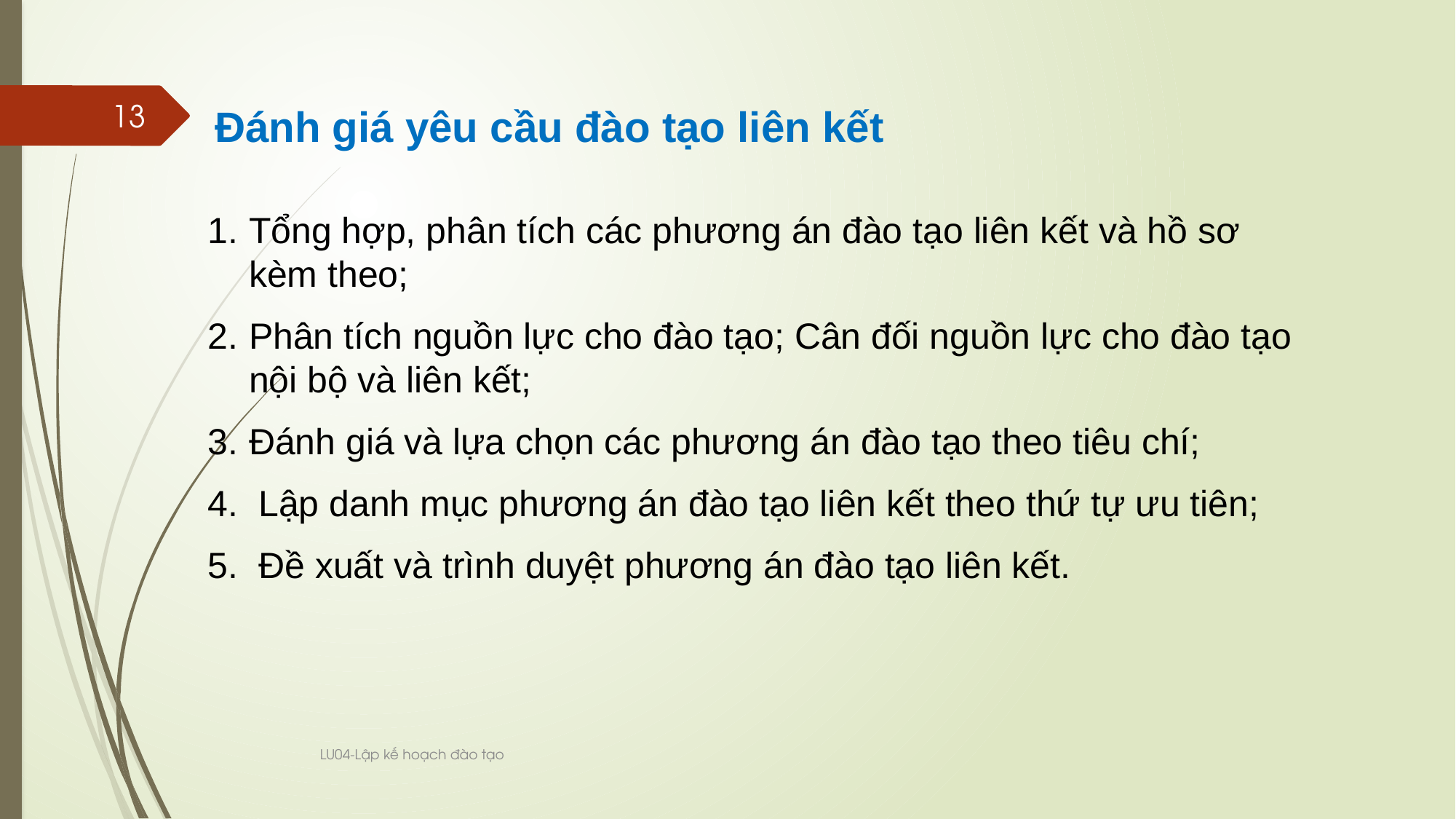

13
Đánh giá yêu cầu đào tạo liên kết
Tổng hợp, phân tích các phương án đào tạo liên kết và hồ sơ kèm theo;
Phân tích nguồn lực cho đào tạo; Cân đối nguồn lực cho đào tạo nội bộ và liên kết;
Đánh giá và lựa chọn các phương án đào tạo theo tiêu chí;
4.  Lập danh mục phương án đào tạo liên kết theo thứ tự ưu tiên;
5.  Đề xuất và trình duyệt phương án đào tạo liên kết.

LU04-Lập kế hoạch đào tạo